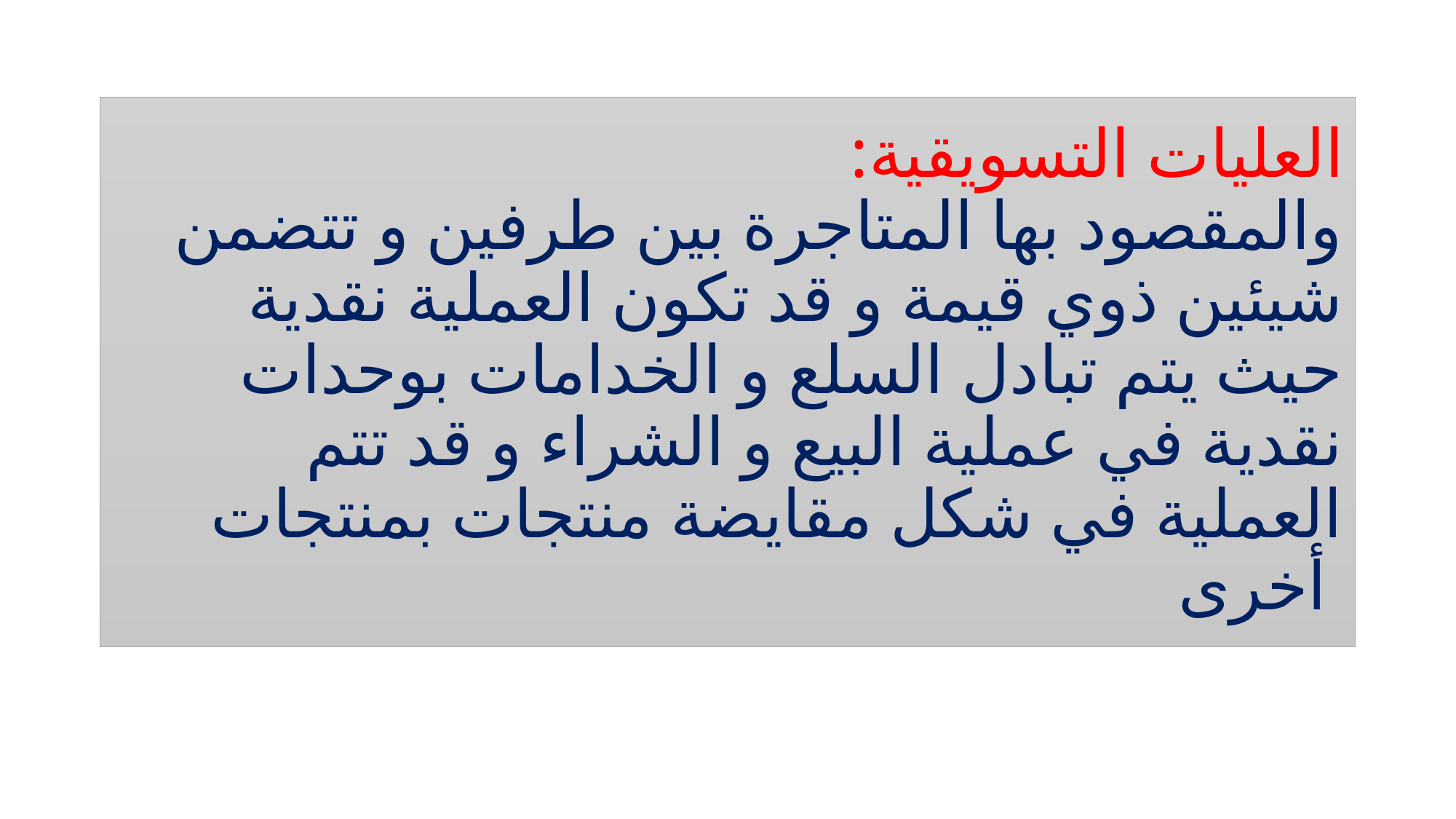

# العليات التسويقية: والمقصود بها المتاجرة بين طرفين و تتضمن شيئين ذوي قيمة و قد تكون العملية نقدية حيث يتم تبادل السلع و الخدامات بوحدات نقدية في عملية البيع و الشراء و قد تتم العملية في شكل مقايضة منتجات بمنتجات أخرى